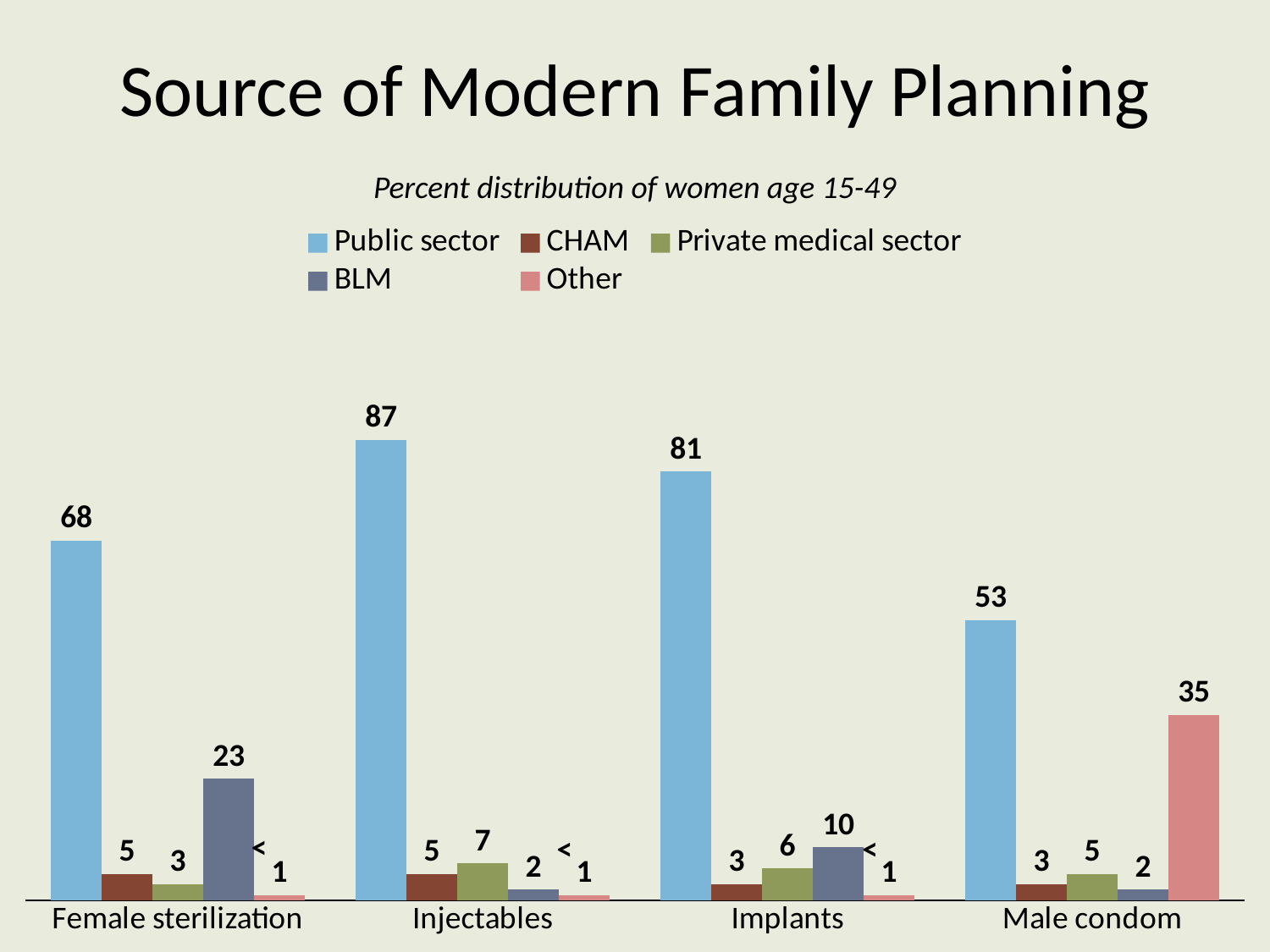

# Source of Modern Family Planning
Percent distribution of women age 15-49

### Chart

| Category | Public sector | CHAM | Private medical sector | BLM | Other |
|---|---|---|---|---|---|
| Female sterilization | 68.0 | 5.0 | 3.0 | 23.0 | 1.0 |
| Injectables | 87.0 | 5.0 | 7.0 | 2.0 | 1.0 |
| Implants | 81.0 | 3.0 | 6.0 | 10.0 | 1.0 |
| Male condom | 53.0 | 3.0 | 5.0 | 2.0 | 35.0 |
<
<
<